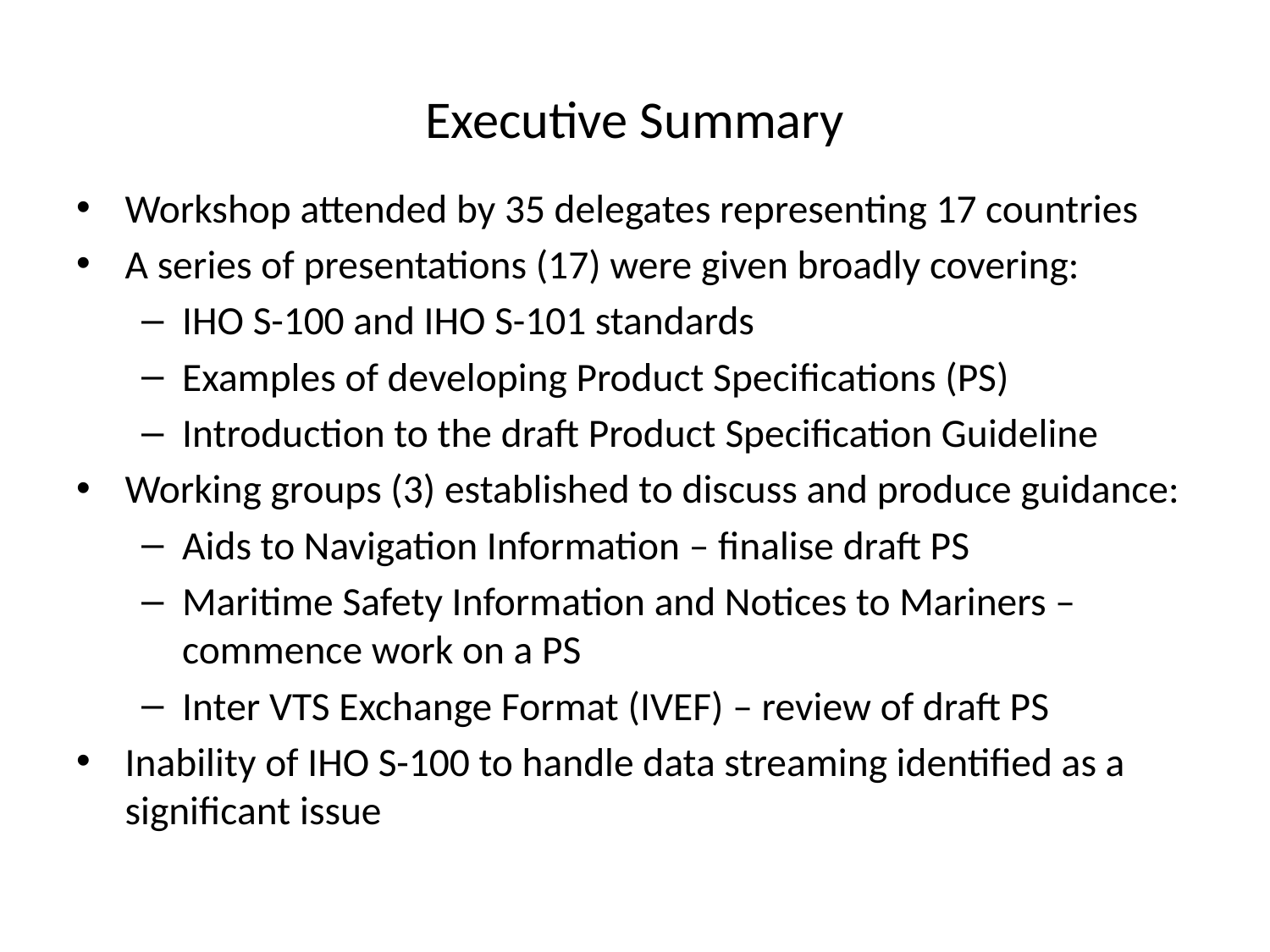

# Executive Summary
Workshop attended by 35 delegates representing 17 countries
A series of presentations (17) were given broadly covering:
IHO S-100 and IHO S-101 standards
Examples of developing Product Specifications (PS)
Introduction to the draft Product Specification Guideline
Working groups (3) established to discuss and produce guidance:
Aids to Navigation Information – finalise draft PS
Maritime Safety Information and Notices to Mariners – commence work on a PS
Inter VTS Exchange Format (IVEF) – review of draft PS
Inability of IHO S-100 to handle data streaming identified as a significant issue